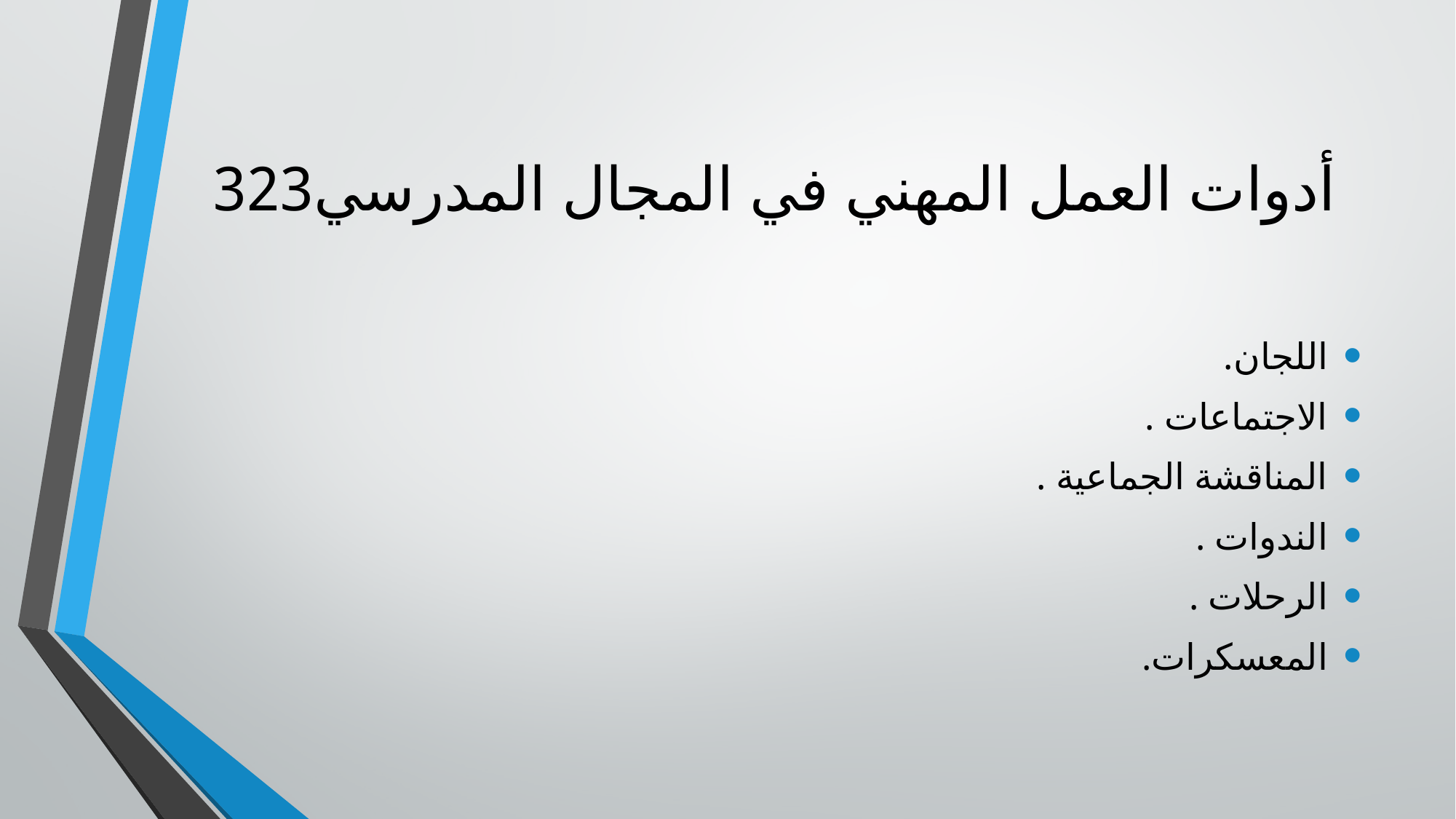

# أدوات العمل المهني في المجال المدرسي323
اللجان.
الاجتماعات .
المناقشة الجماعية .
الندوات .
الرحلات .
المعسكرات.